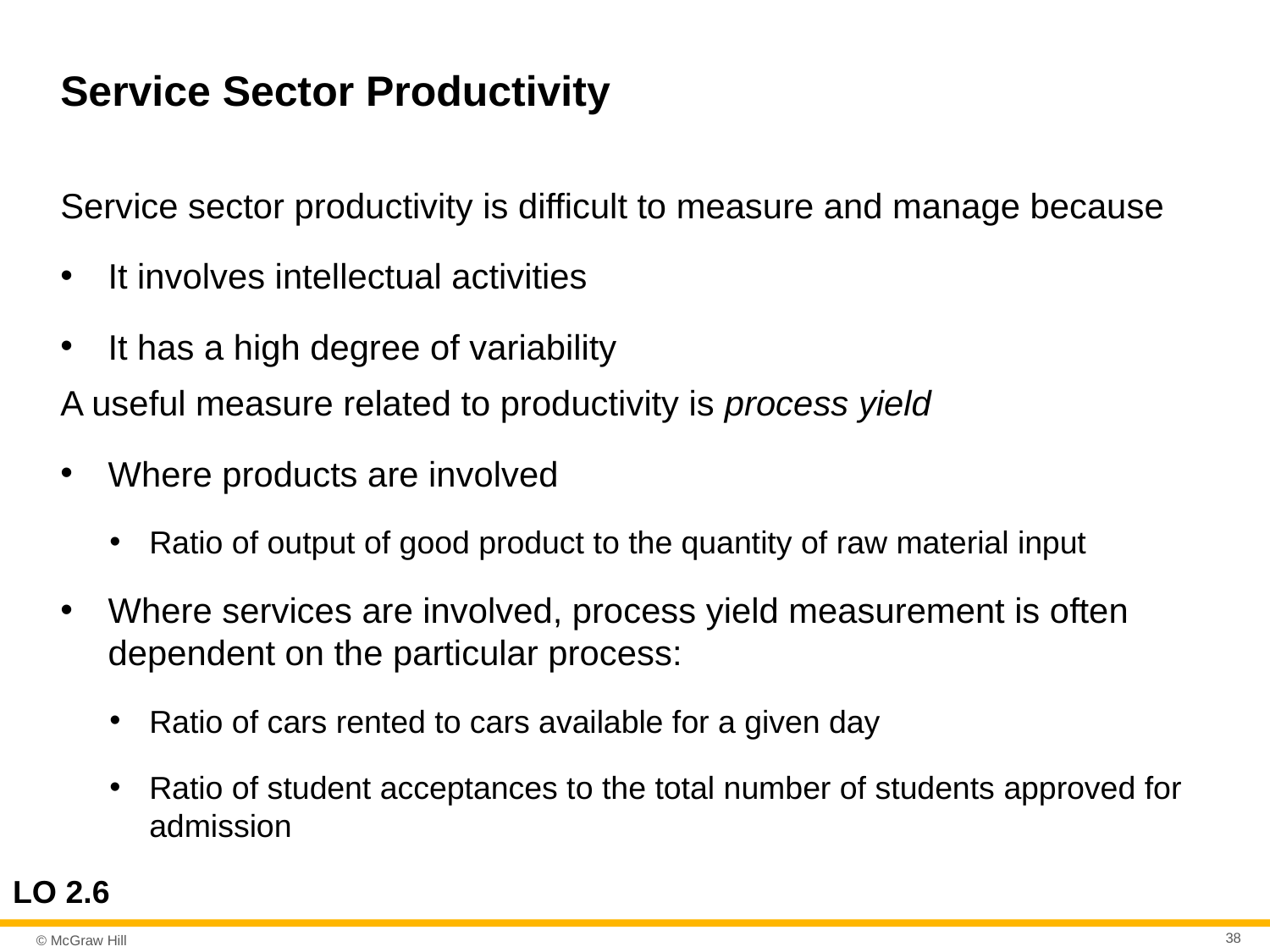

# Service Sector Productivity
Service sector productivity is difficult to measure and manage because
It involves intellectual activities
It has a high degree of variability
A useful measure related to productivity is process yield
Where products are involved
Ratio of output of good product to the quantity of raw material input
Where services are involved, process yield measurement is often dependent on the particular process:
Ratio of cars rented to cars available for a given day
Ratio of student acceptances to the total number of students approved for admission
LO 2.6